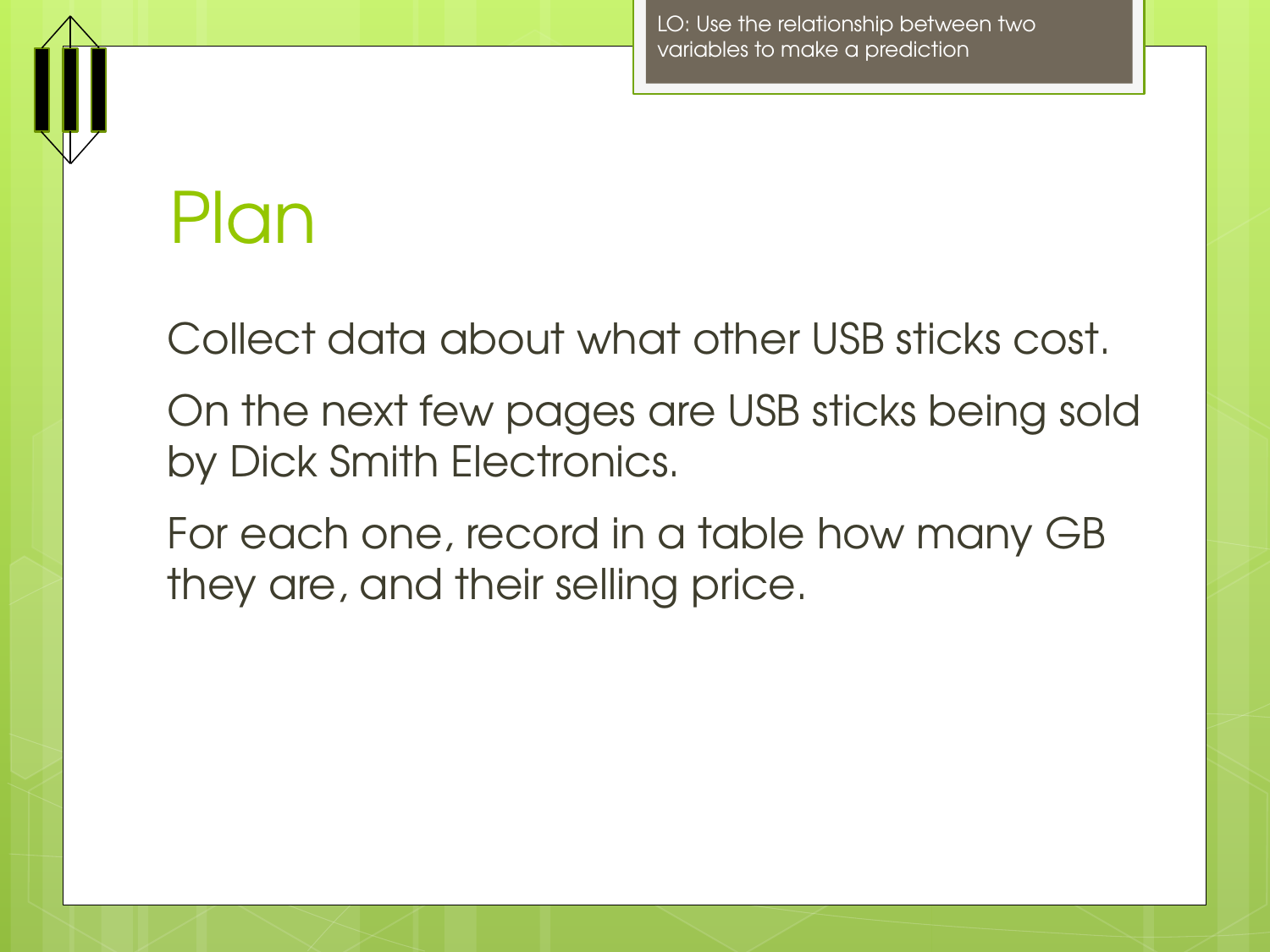

LO: Use the relationship between two variables to make a prediction

Plan
Collect data about what other USB sticks cost.
On the next few pages are USB sticks being sold by Dick Smith Electronics.
For each one, record in a table how many GB they are, and their selling price.